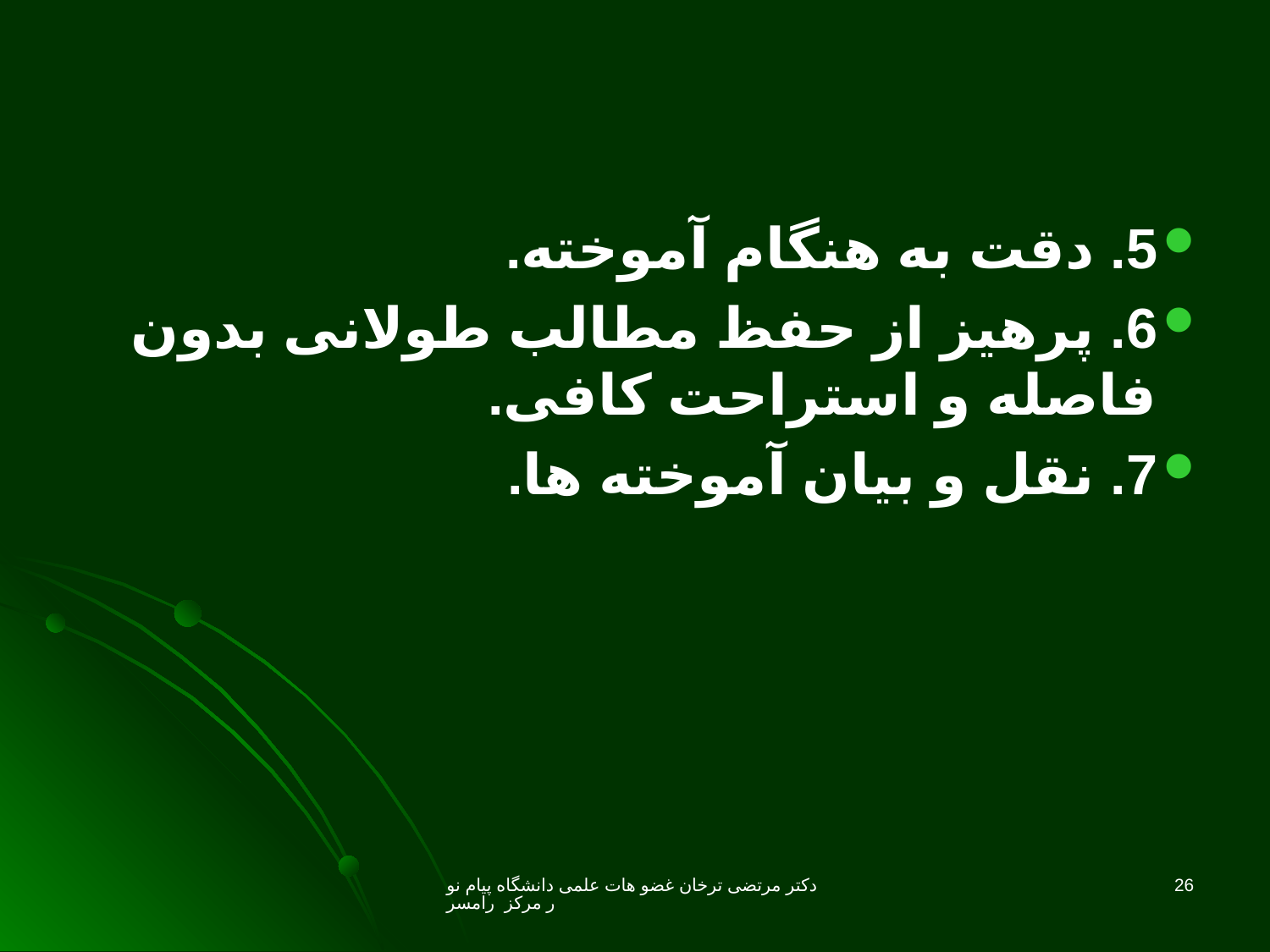

5. دقت به هنگام آموخته.
6. پرهیز از حفظ مطالب طولانی بدون فاصله و استراحت کافی.
7. نقل و بیان آموخته ها.

دکتر مرتضی ترخان غضو هات علمی دانشگاه پیام نور مرکز رامسر
26